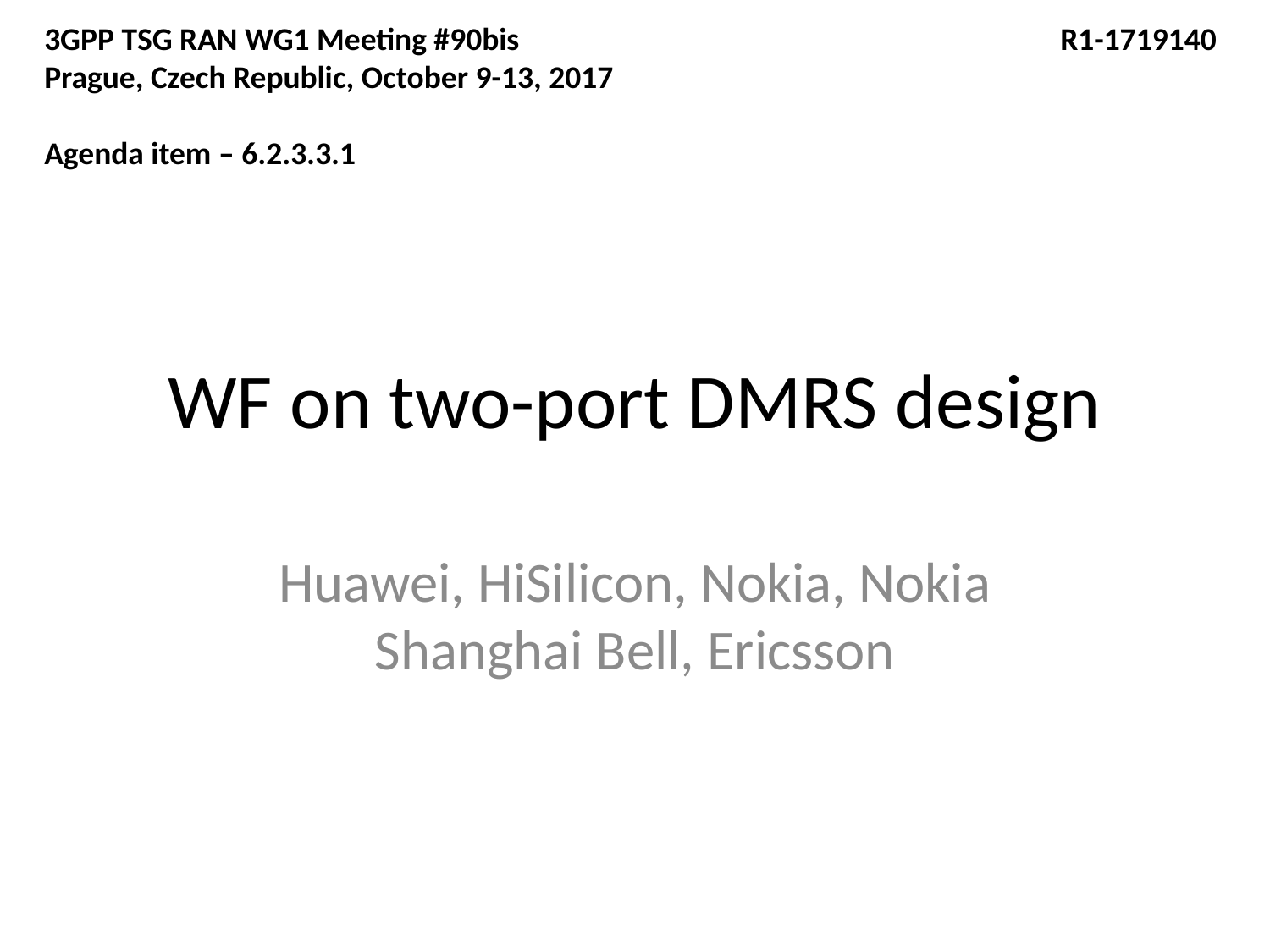

3GPP TSG RAN WG1 Meeting #90bis					R1-1719140
Prague, Czech Republic, October 9-13, 2017

Agenda item – 6.2.3.3.1
# WF on two-port DMRS design
Huawei, HiSilicon, Nokia, Nokia Shanghai Bell, Ericsson